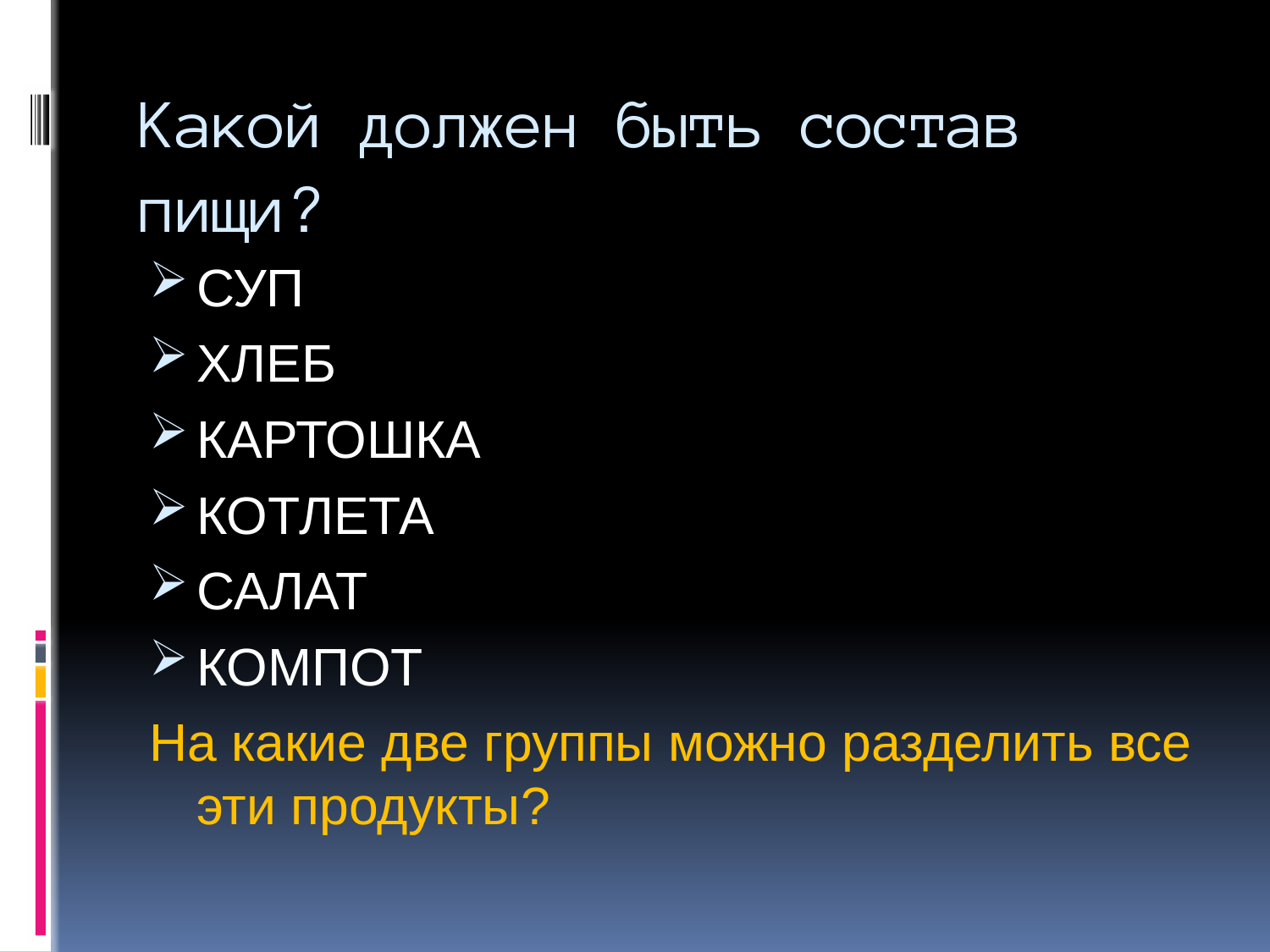

# Какой должен быть состав пищи?
СУП
ХЛЕБ
КАРТОШКА
КОТЛЕТА
САЛАТ
КОМПОТ
На какие две группы можно разделить все эти продукты?